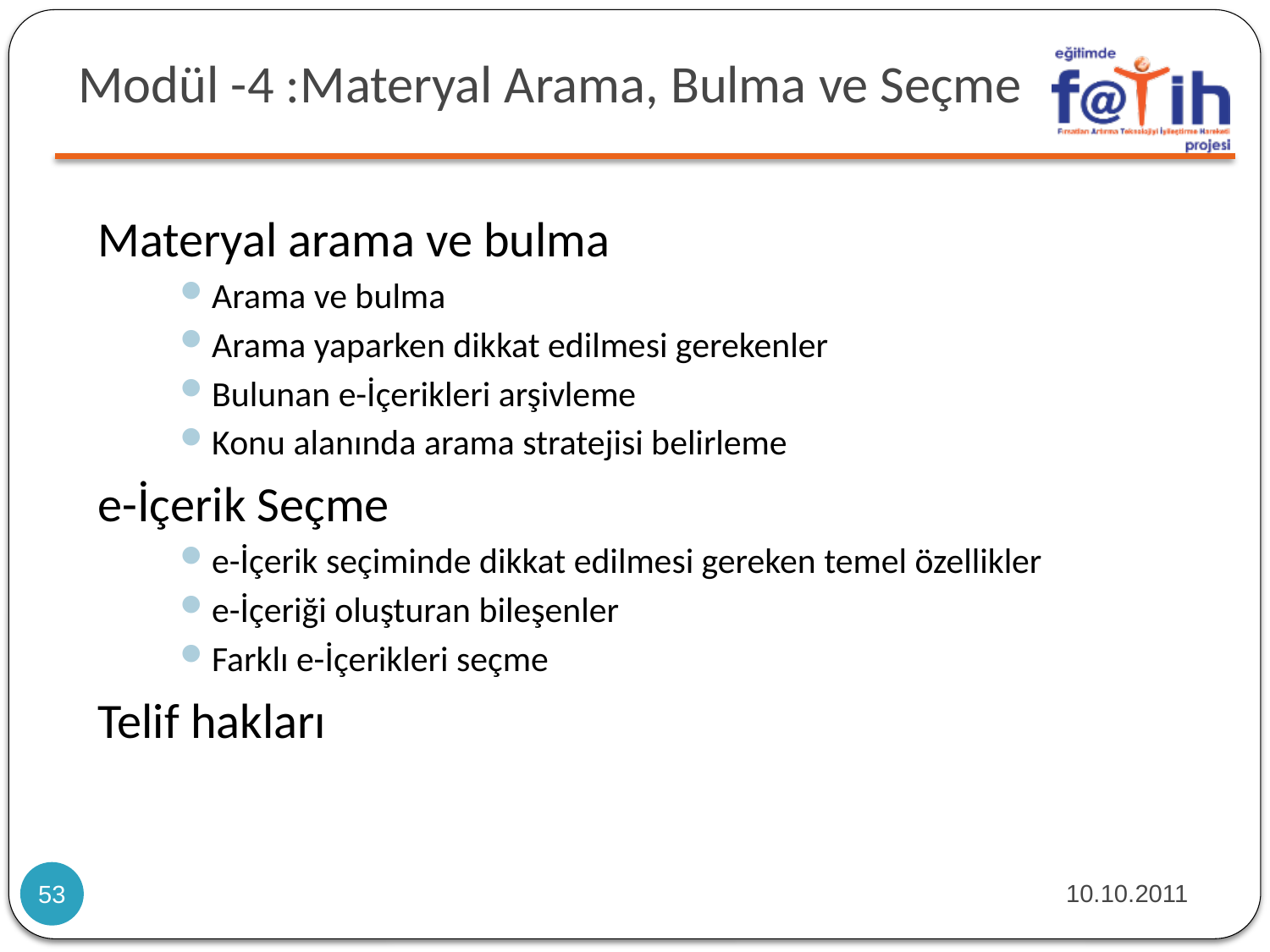

# Modül -4 :Materyal Arama, Bulma ve Seçme
Materyal arama ve bulma
Arama ve bulma
Arama yaparken dikkat edilmesi gerekenler
Bulunan e-İçerikleri arşivleme
Konu alanında arama stratejisi belirleme
e-İçerik Seçme
e-İçerik seçiminde dikkat edilmesi gereken temel özellikler
e-İçeriği oluşturan bileşenler
Farklı e-İçerikleri seçme
Telif hakları
10.10.2011
53